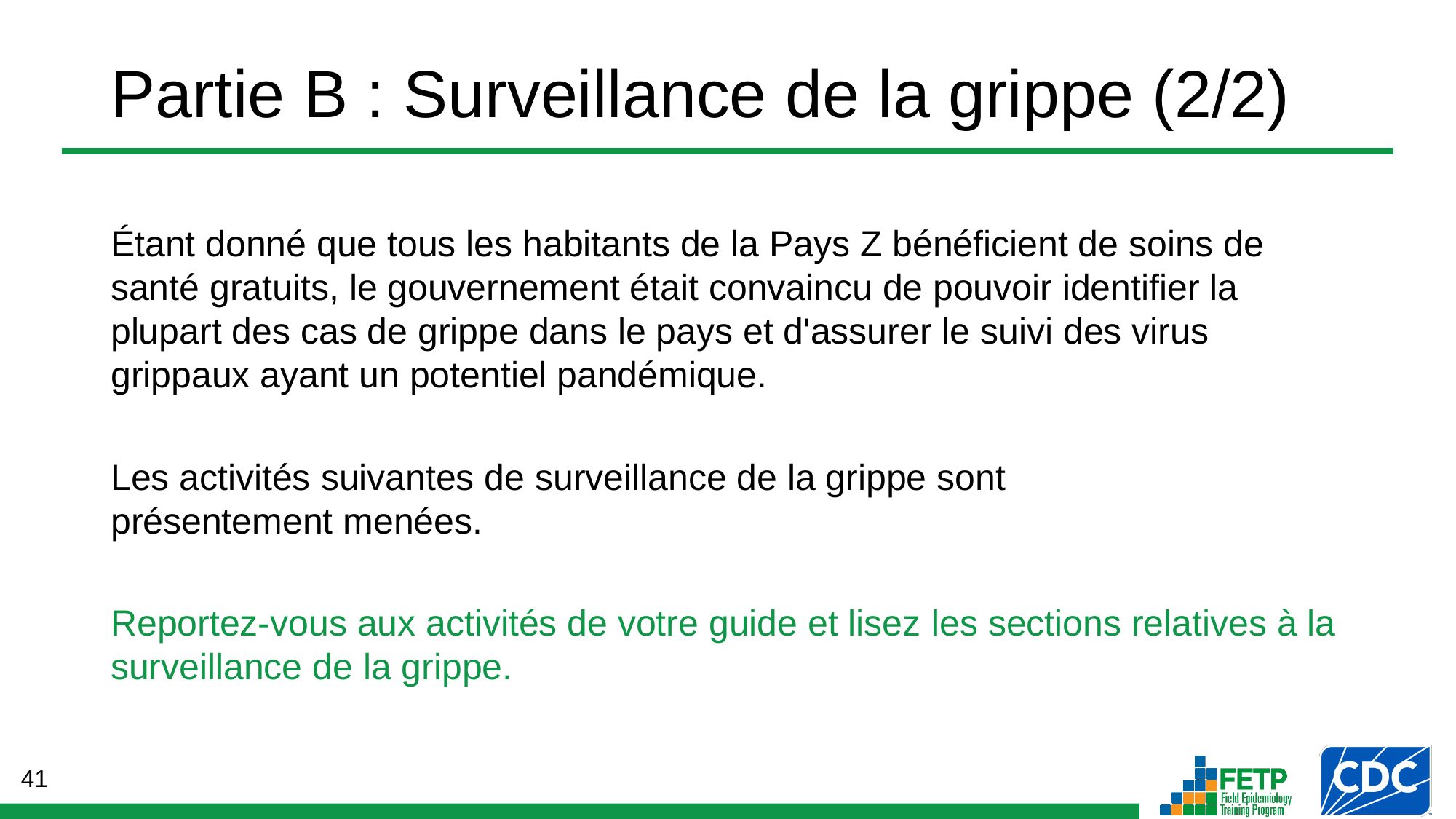

# Partie B : Surveillance de la grippe (2/2)
Étant donné que tous les habitants de la Pays Z bénéficient de soins de santé gratuits, le gouvernement était convaincu de pouvoir identifier la plupart des cas de grippe dans le pays et d'assurer le suivi des virus grippaux ayant un potentiel pandémique.

Les activités suivantes de surveillance de la grippe sont
présentement menées.

Reportez-vous aux activités de votre guide et lisez les sections relatives à la surveillance de la grippe.